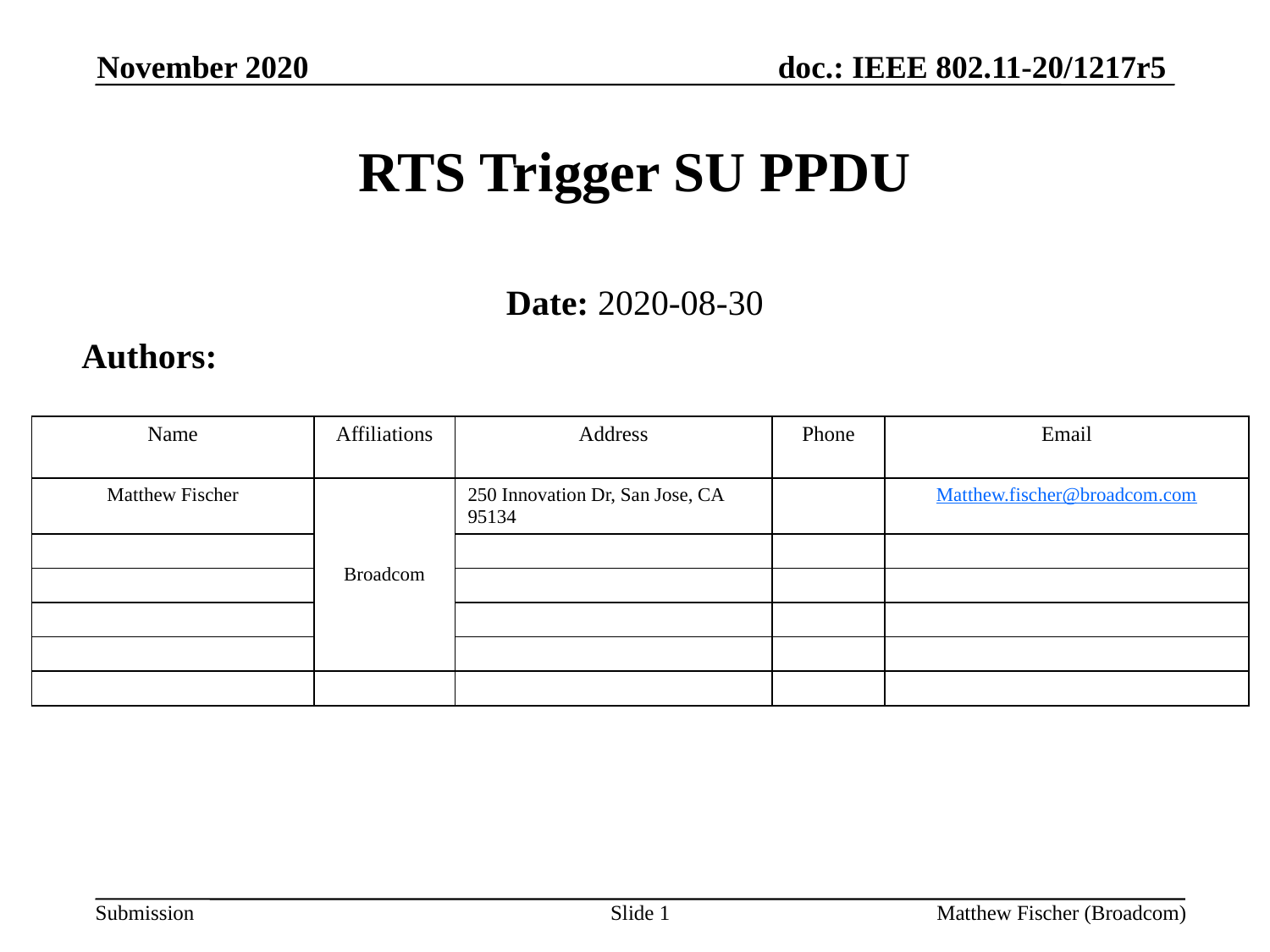

November 2020
# RTS Trigger SU PPDU
Date: 2020-08-30
Authors:
| Name | Affiliations | Address | Phone | Email |
| --- | --- | --- | --- | --- |
| Matthew Fischer | Broadcom | 250 Innovation Dr, San Jose, CA 95134 |  | Matthew.fischer@broadcom.com |
|  |  |  |  |  |
|  |  |  |  |  |
|  |  |  |  |  |
|  |  |  |  |  |
|  |  |  |  |  |
Slide 1
Matthew Fischer (Broadcom)